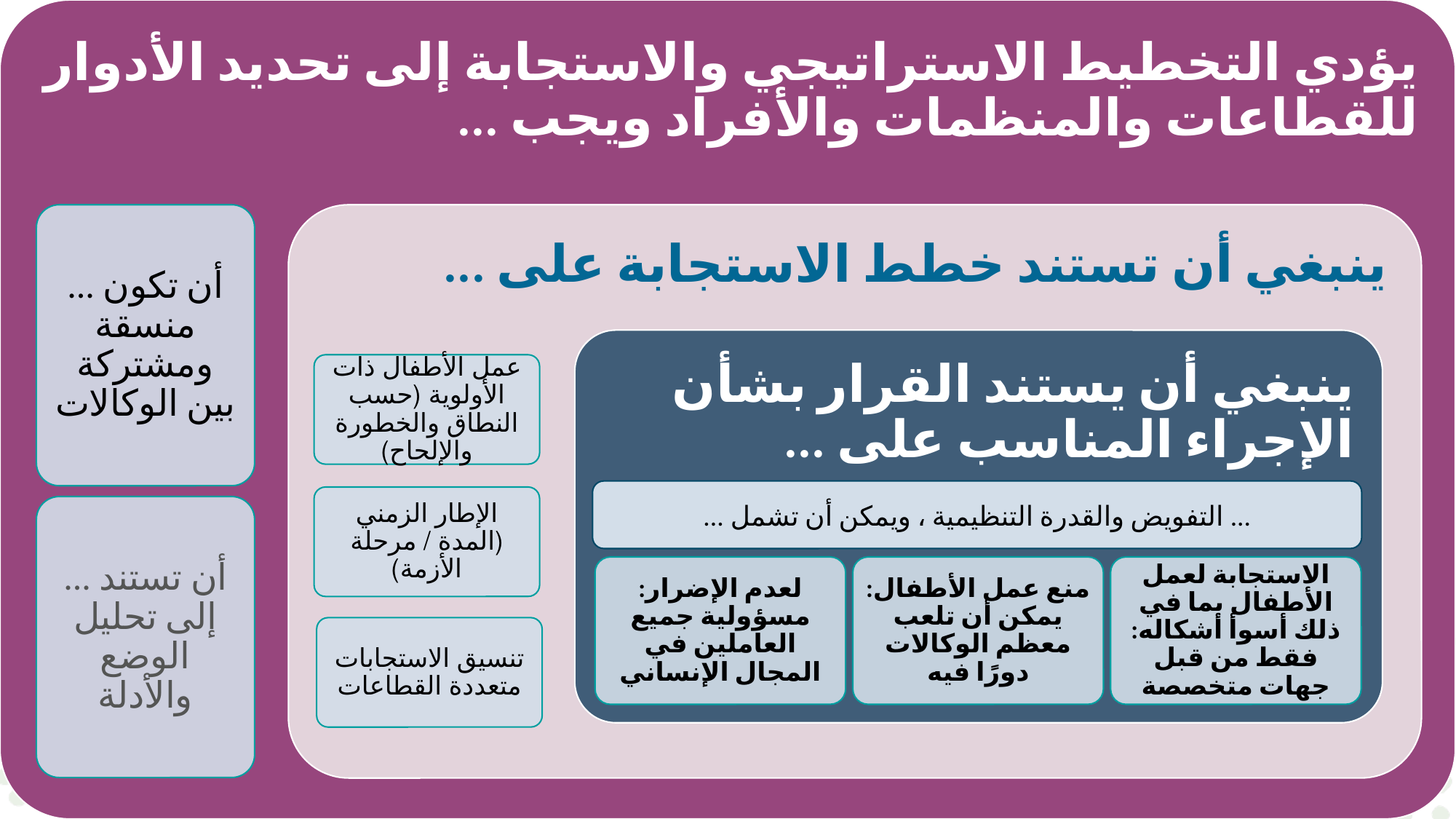

يؤدي التخطيط الاستراتيجي والاستجابة إلى تحديد الأدوار للقطاعات والمنظمات والأفراد ويجب ...

... أن تكون منسقة ومشتركة بين الوكالات
ينبغي أن تستند خطط الاستجابة على ...

ينبغي أن يستند القرار بشأن الإجراء المناسب على ...

عمل الأطفال ذات الأولوية (حسب النطاق والخطورة والإلحاح)

الإطار الزمني (المدة / مرحلة الأزمة)

... أن تستند إلى تحليل الوضع والأدلة

لعدم الإضرار: مسؤولية جميع العاملين في المجال الإنساني
منع عمل الأطفال: يمكن أن تلعب معظم الوكالات دورًا فيه
الاستجابة لعمل الأطفال بما في ذلك أسوأ أشكاله: فقط من قبل جهات متخصصة

تنسيق الاستجابات متعددة القطاعات
... التفويض والقدرة التنظيمية ، ويمكن أن تشمل ...